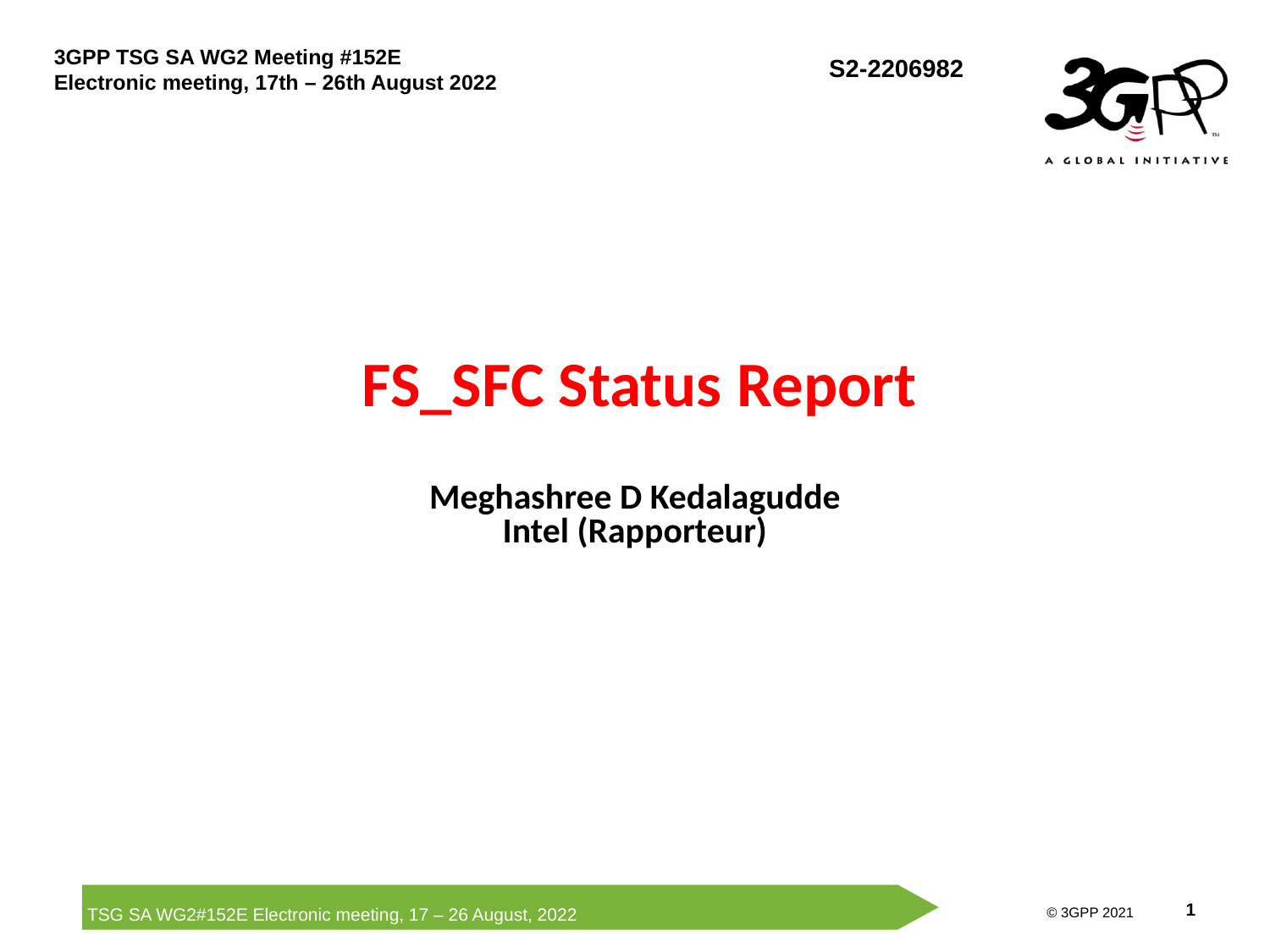

# FS_SFC Status Report
Meghashree D Kedalagudde
Intel (Rapporteur)